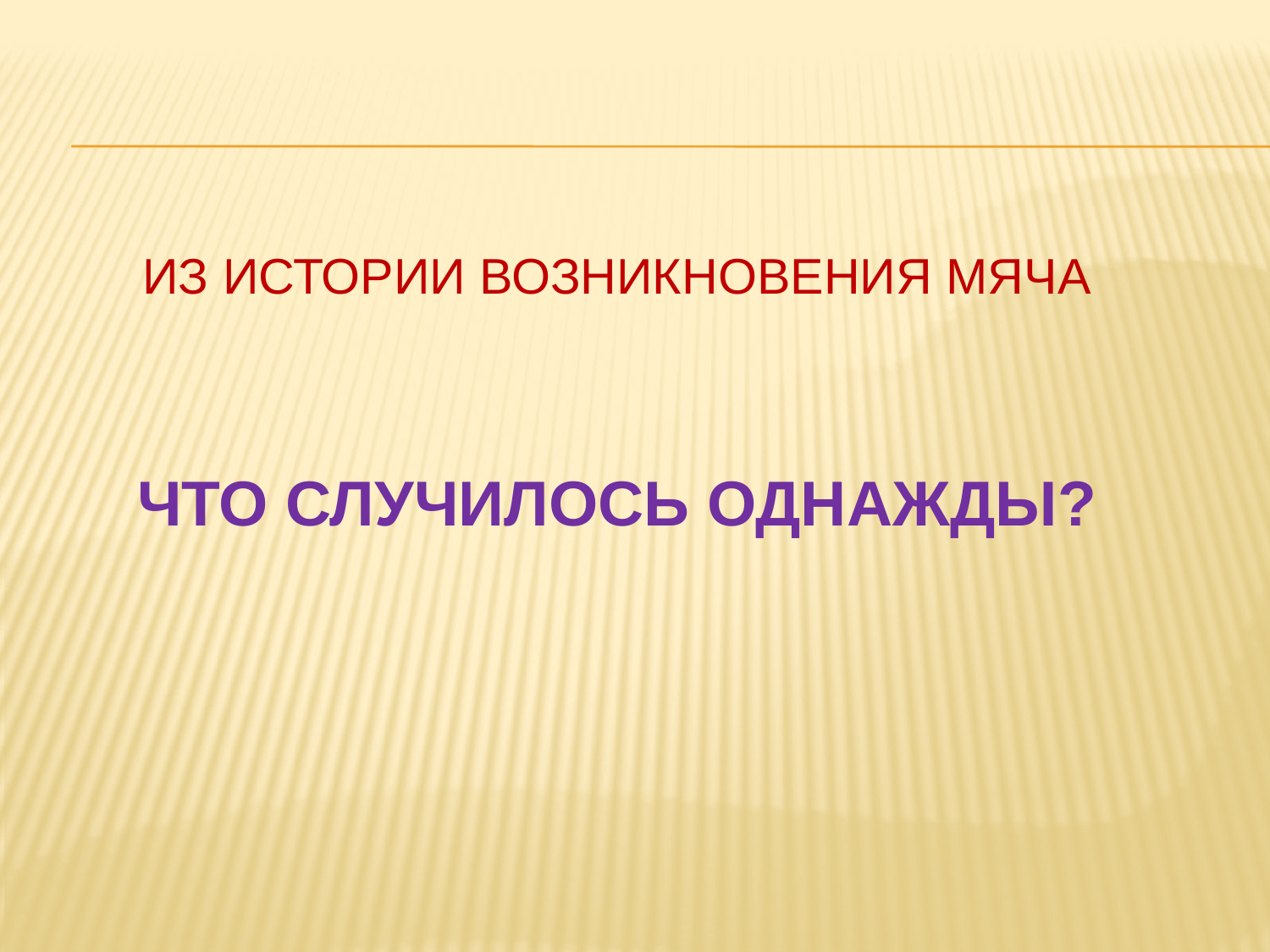

Из Истории возникновения мяча

Что случилось однажды?